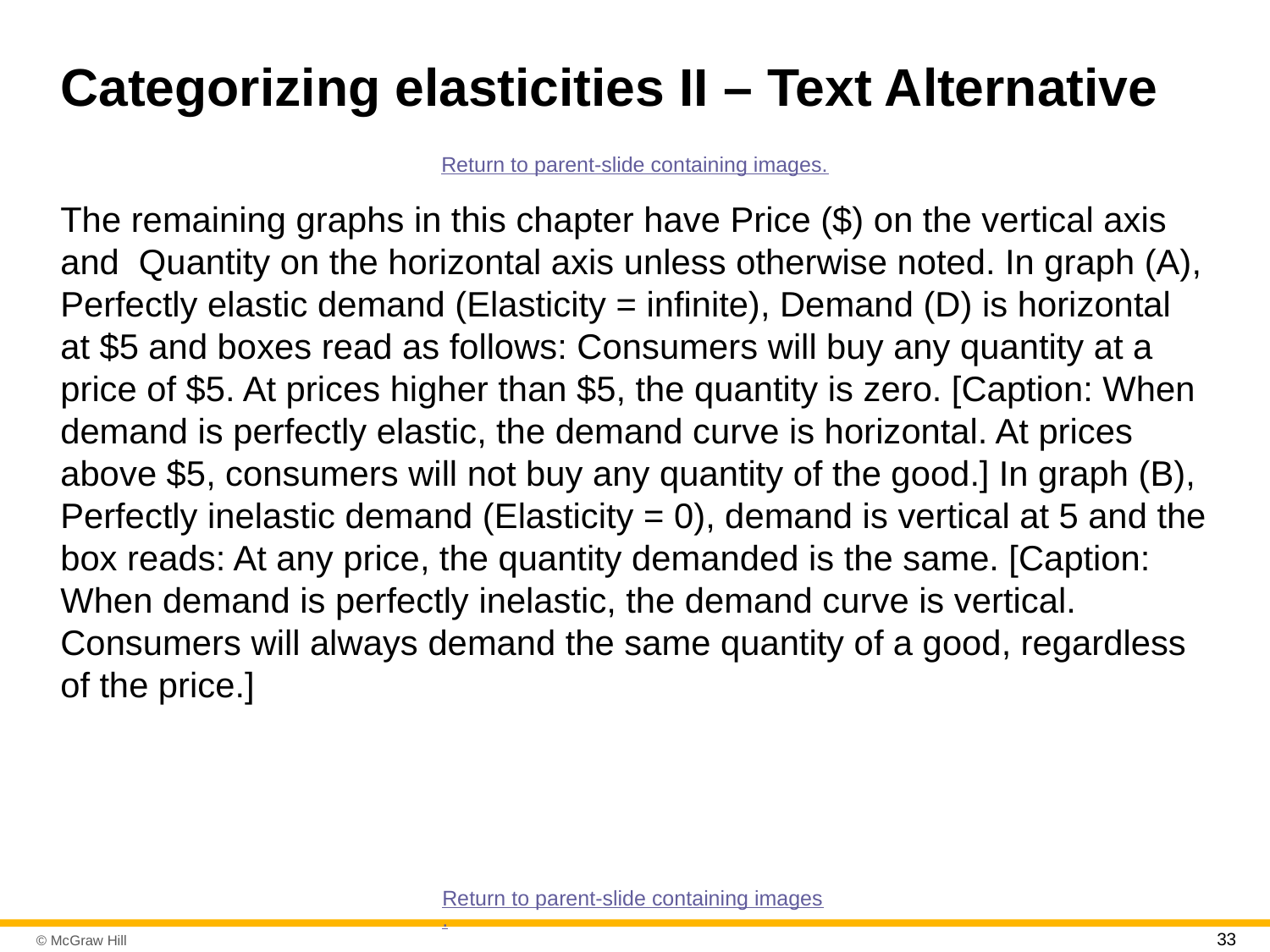

# Categorizing elasticities II – Text Alternative
Return to parent-slide containing images.
The remaining graphs in this chapter have Price ($) on the vertical axis and  Quantity on the horizontal axis unless otherwise noted. In graph (A), Perfectly elastic demand (Elasticity = infinite), Demand (D) is horizontal at $5 and boxes read as follows: Consumers will buy any quantity at a price of $5. At prices higher than $5, the quantity is zero. [Caption: When demand is perfectly elastic, the demand curve is horizontal. At prices above $5, consumers will not buy any quantity of the good.] In graph (B), Perfectly inelastic demand (Elasticity = 0), demand is vertical at 5 and the box reads: At any price, the quantity demanded is the same. [Caption: When demand is perfectly inelastic, the demand curve is vertical. Consumers will always demand the same quantity of a good, regardless of the price.]
Return to parent-slide containing images.